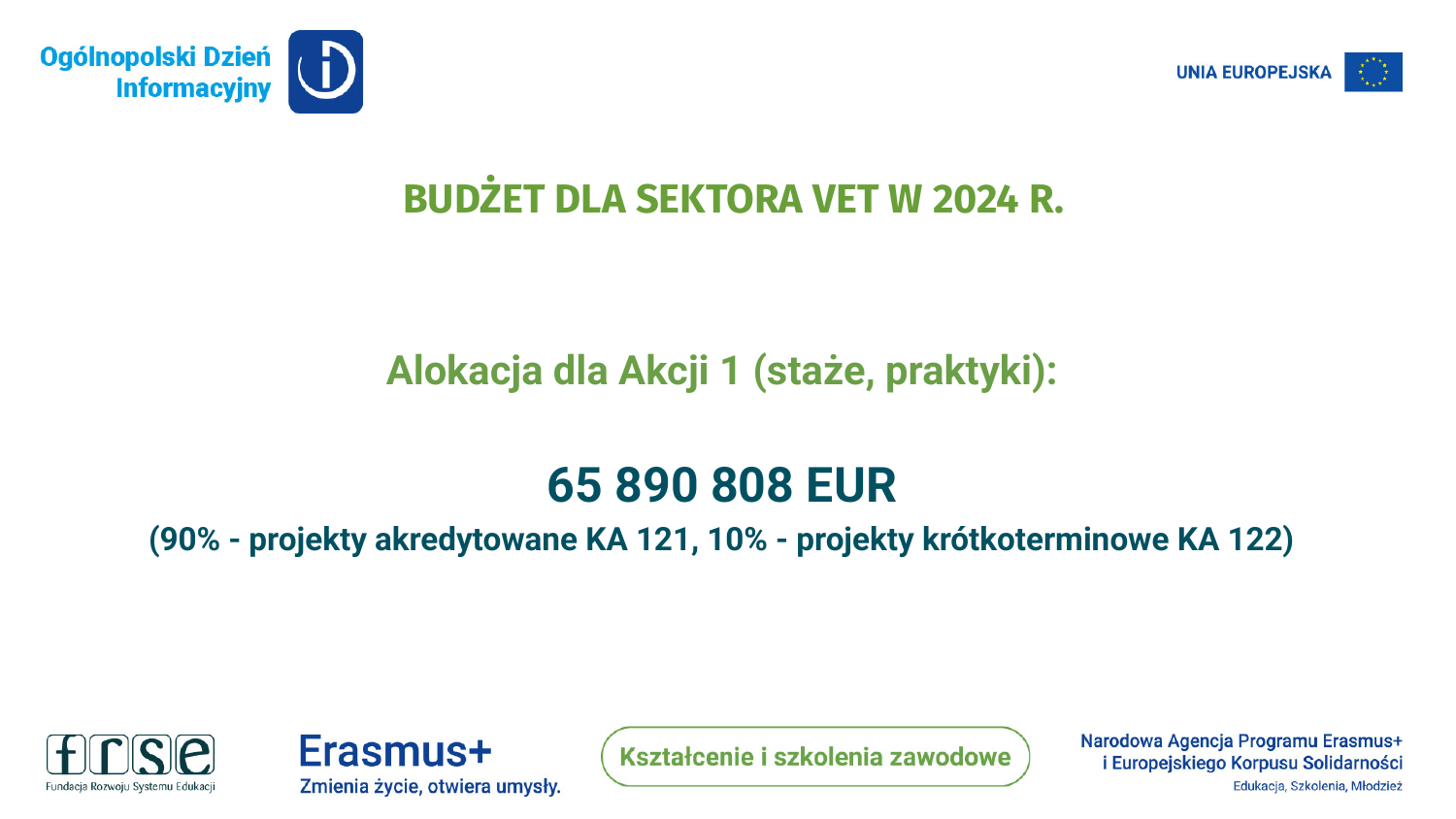

# Budżet dla SEKTORA VET w 2024 r.
Alokacja dla Akcji 1 (staże, praktyki):

65 890 808 EUR
(90% - projekty akredytowane KA 121, 10% - projekty krótkoterminowe KA 122)